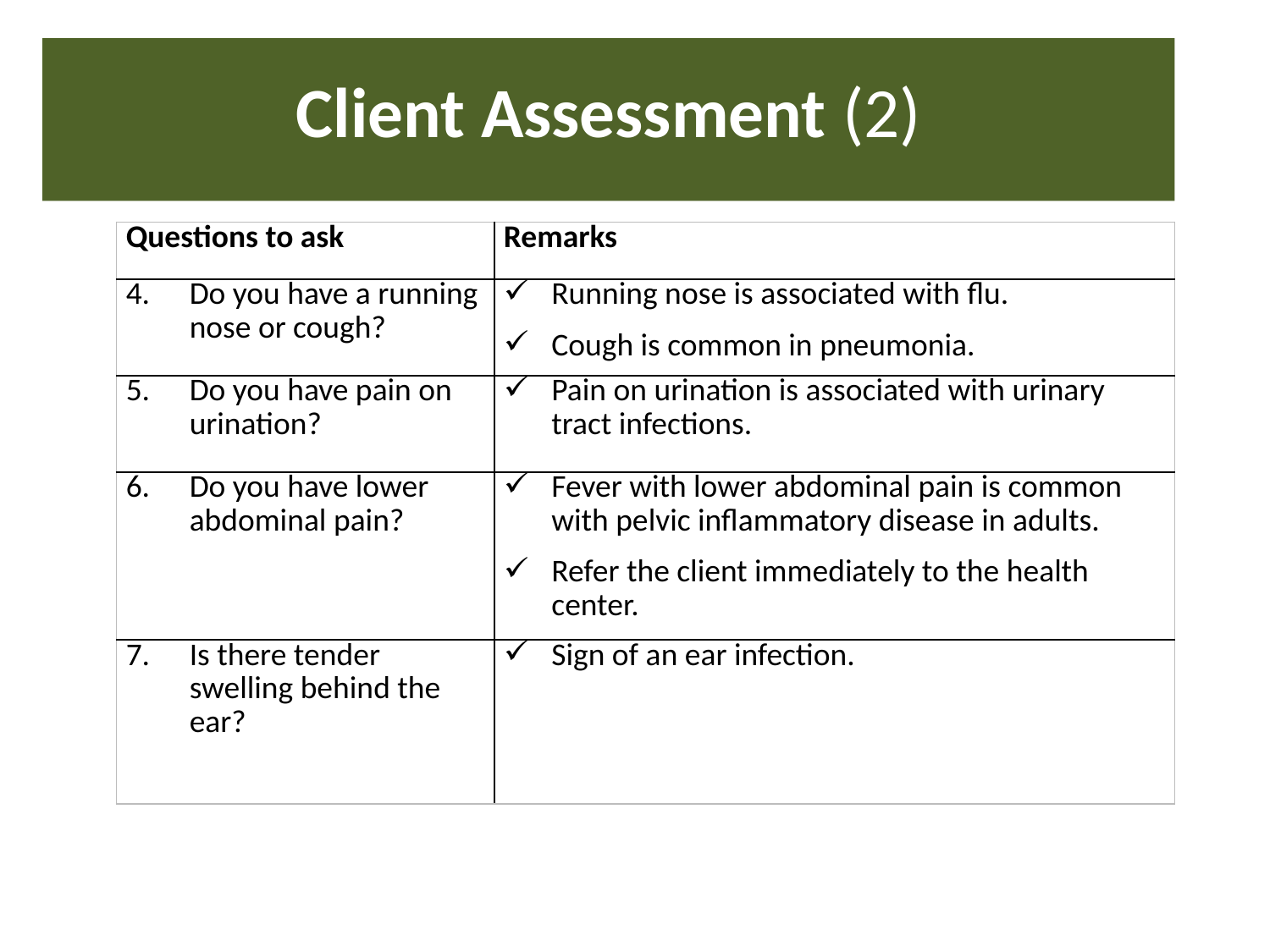

# Client Assessment (2)
| Questions to ask | Remarks |
| --- | --- |
| Do you have a running nose or cough? | Running nose is associated with flu. Cough is common in pneumonia. |
| Do you have pain on urination? | Pain on urination is associated with urinary tract infections. |
| Do you have lower abdominal pain? | Fever with lower abdominal pain is common with pelvic inflammatory disease in adults. Refer the client immediately to the health center. |
| Is there tender swelling behind the ear? | Sign of an ear infection. |